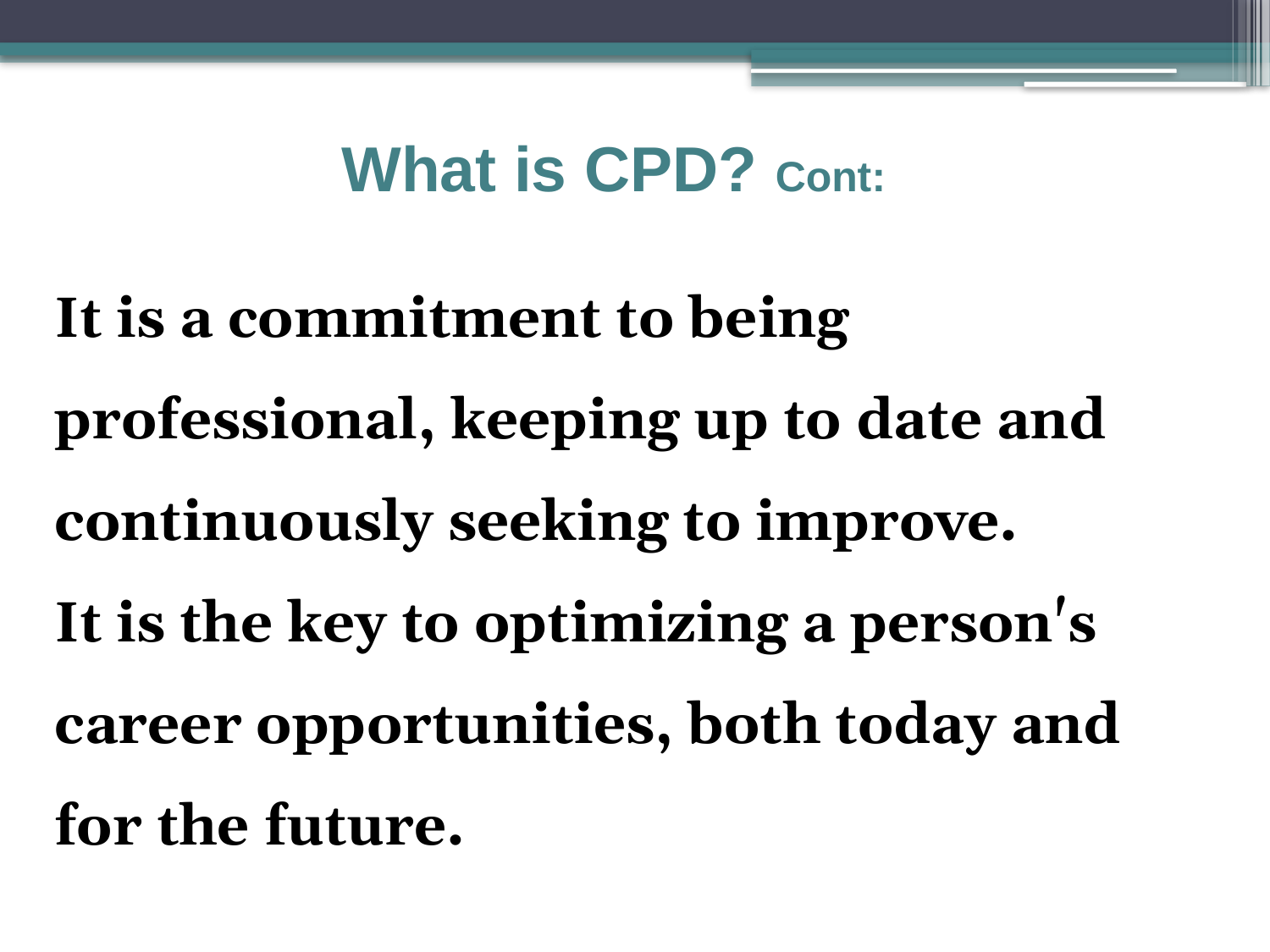

What is CPD? Cont:
It is a commitment to being professional, keeping up to date and continuously seeking to improve.
It is the key to optimizing a person's career opportunities, both today and for the future.